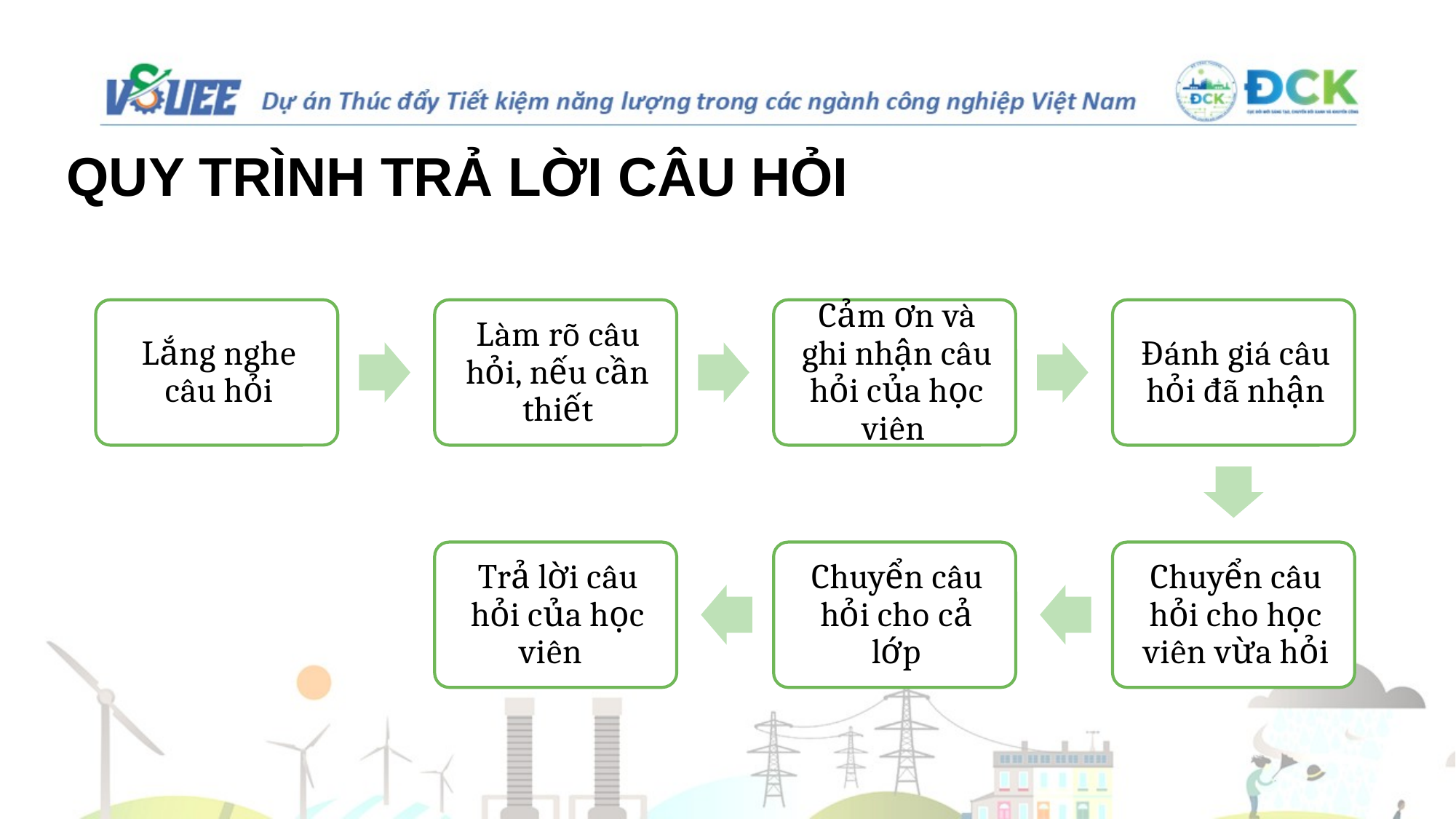

# QUY TRÌNH TRẢ LỜI CÂU HỎI
Lắng nghe câu hỏi

Làm rõ câu hỏi, nếu cần thiết

Cảm ơn và ghi nhận câu hỏi của học viên

Đánh giá câu hỏi đã nhận

Chuyển câu hỏi cho học viên vừa hỏi

Chuyển câu hỏi cho cả lớp

Trả lời câu hỏi của học viên